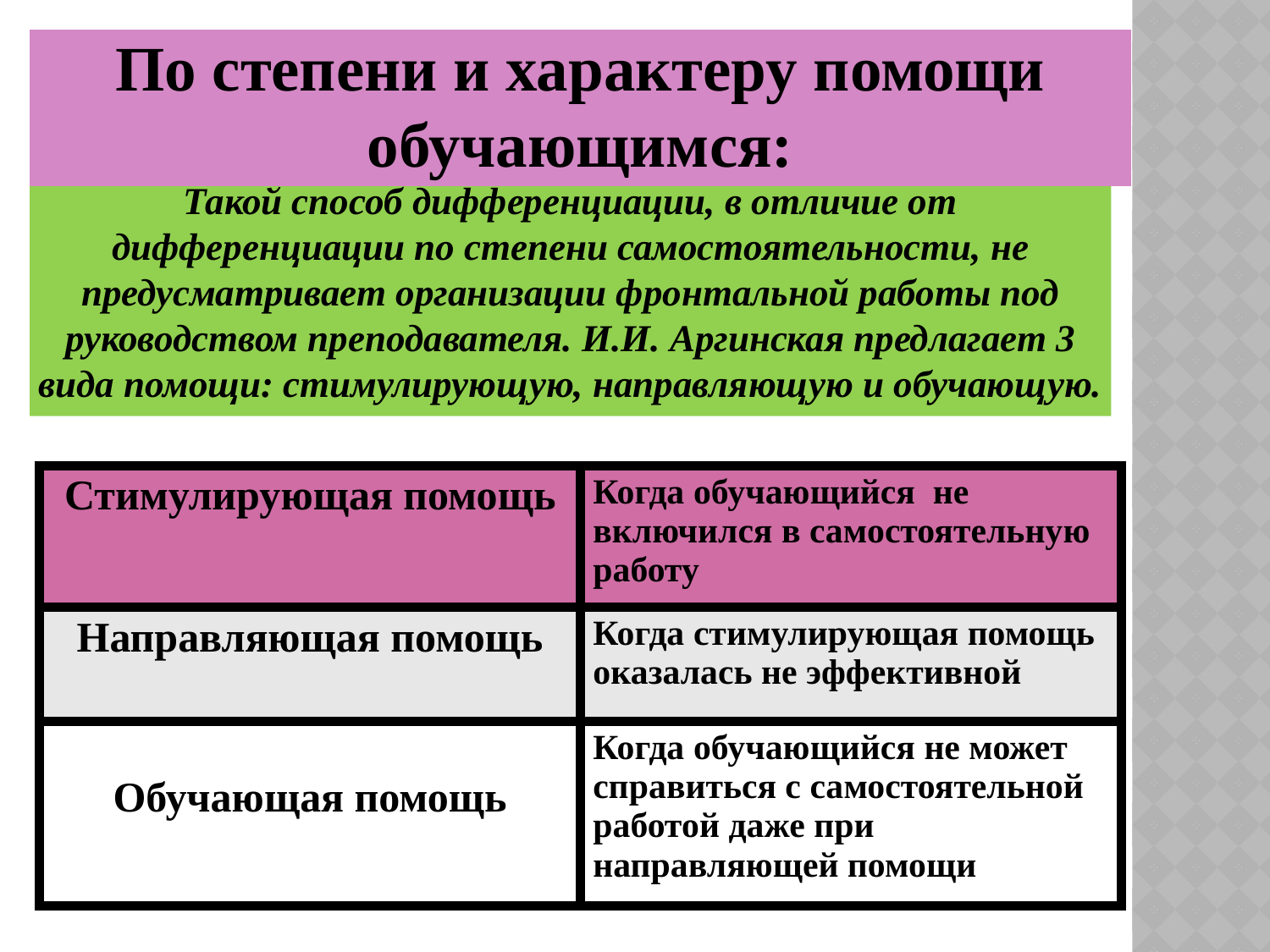

По степени и характеру помощи обучающимся:
# Такой способ дифференциации, в отличие от дифференциации по степени самостоятельности, не предусматривает организации фронтальной работы под руководством преподавателя. И.И. Аргинская предлагает 3 вида помощи: стимулирующую, направляющую и обучающую.
| Стимулирующая помощь | Когда обучающийся не включился в самостоятельную работу |
| --- | --- |
| Направляющая помощь | Когда стимулирующая помощь оказалась не эффективной |
| Обучающая помощь | Когда обучающийся не может справиться с самостоятельной работой даже при направляющей помощи |